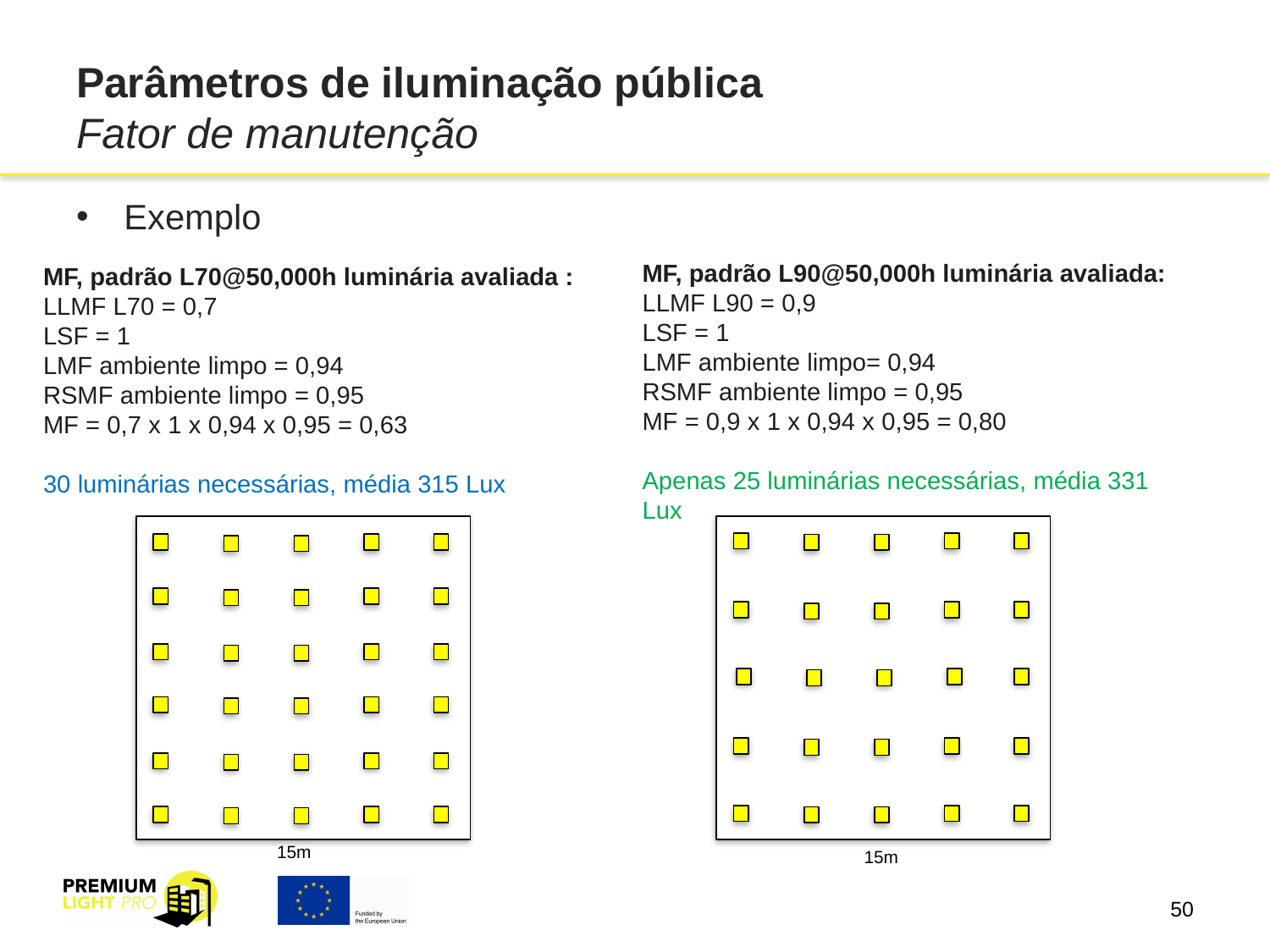

# Parâmetros de iluminação pública Fator de manutenção
Exemplo
MF, padrão L90@50,000h luminária avaliada:
LLMF L90 = 0,9
LSF = 1
LMF ambiente limpo= 0,94
RSMF ambiente limpo = 0,95
MF = 0,9 x 1 x 0,94 x 0,95 = 0,80

Apenas 25 luminárias necessárias, média 331 Lux
MF, padrão L70@50,000h luminária avaliada :
LLMF L70 = 0,7
LSF = 1
LMF ambiente limpo = 0,94
RSMF ambiente limpo = 0,95
MF = 0,7 x 1 x 0,94 x 0,95 = 0,63

30 luminárias necessárias, média 315 Lux

15m
15m